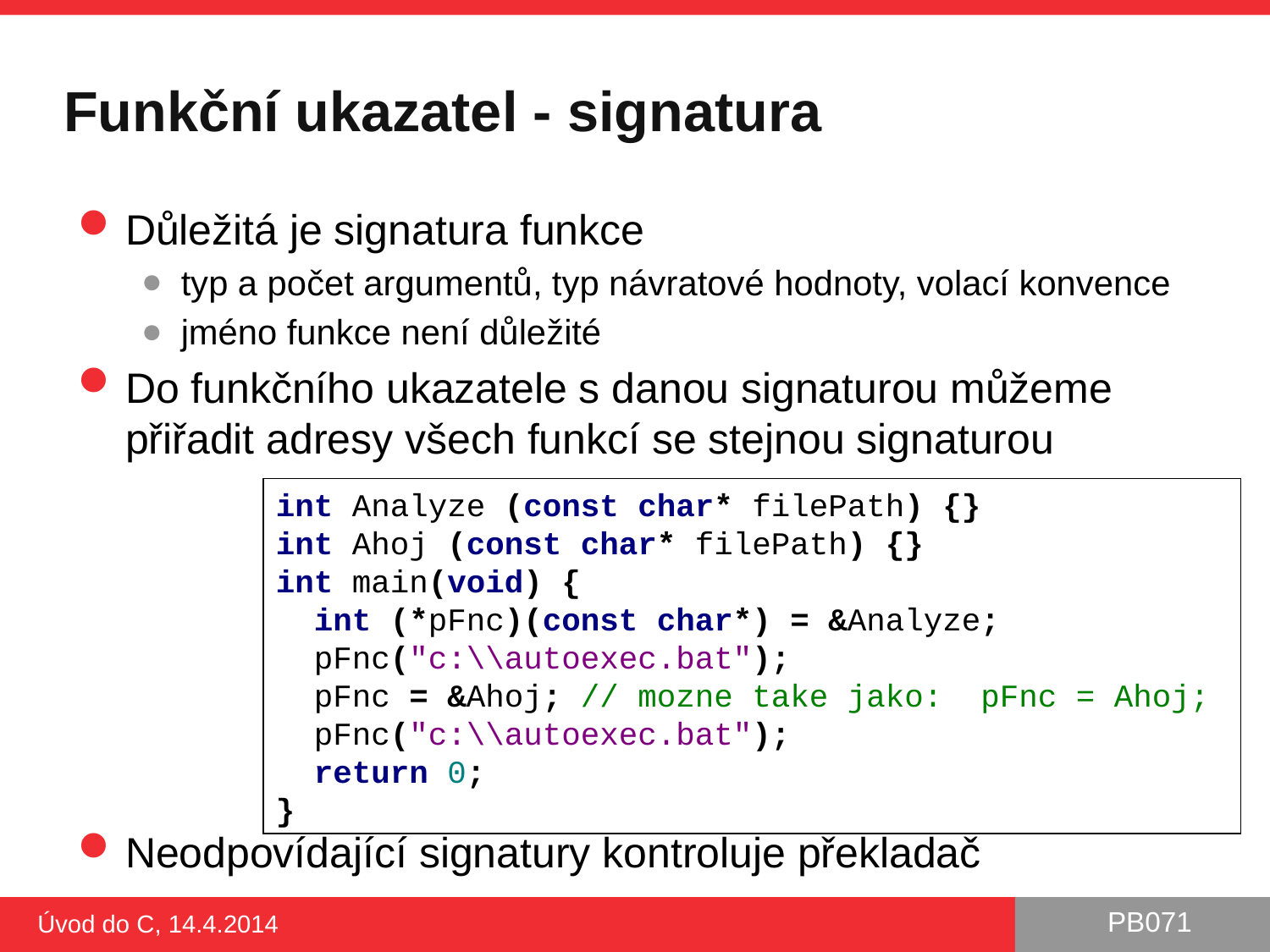

# Funkční ukazatel - signatura
Důležitá je signatura funkce
typ a počet argumentů, typ návratové hodnoty, volací konvence
jméno funkce není důležité
Do funkčního ukazatele s danou signaturou můžeme přiřadit adresy všech funkcí se stejnou signaturou

Neodpovídající signatury kontroluje překladač
int Analyze (const char* filePath) {}
int Ahoj (const char* filePath) {}
int main(void) {
  int (*pFnc)(const char*) = &Analyze;
  pFnc("c:\\autoexec.bat");
  pFnc = &Ahoj; // mozne take jako:  pFnc = Ahoj;
  pFnc("c:\\autoexec.bat");
  return 0;
}
Úvod do C, 14.4.2014